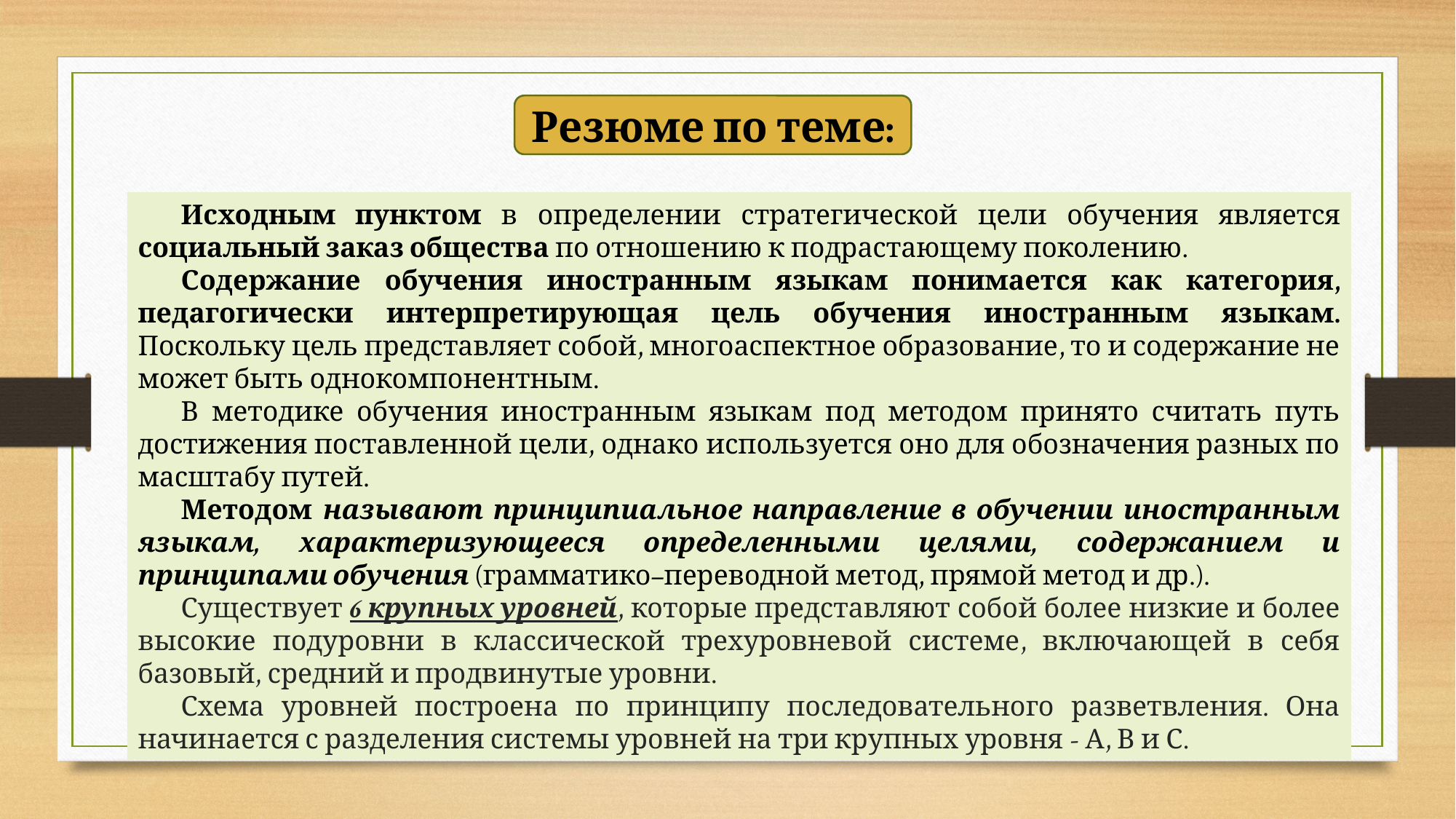

Резюме по теме:

Исходным пунктом в определении стратегической цели обучения является социальный заказ общества по отношению к подрастающему поколению.
Содержание обучения иностранным языкам понимается как категория, педагогически интерпретирующая цель обучения иностранным языкам. Поскольку цель представляет собой, многоаспектное образование, то и содержание не может быть однокомпонентным.
В методике обучения иностранным языкам под методом принято считать путь достижения поставленной цели, однако используется оно для обозначения разных по масштабу путей.
Методом называют принципиальное направление в обучении иностранным языкам, характеризующееся определенными целями, содержанием и принципами обучения (грамматико–переводной метод, прямой метод и др.).
Существует 6 крупных уровней, которые представляют собой более низкие и более высокие подуровни в классической трехуровневой системе, включающей в себя базовый, средний и продвинутые уровни.
Схема уровней построена по принципу последовательного разветвления. Она начинается с разделения системы уровней на три крупных уровня - А, В и С.